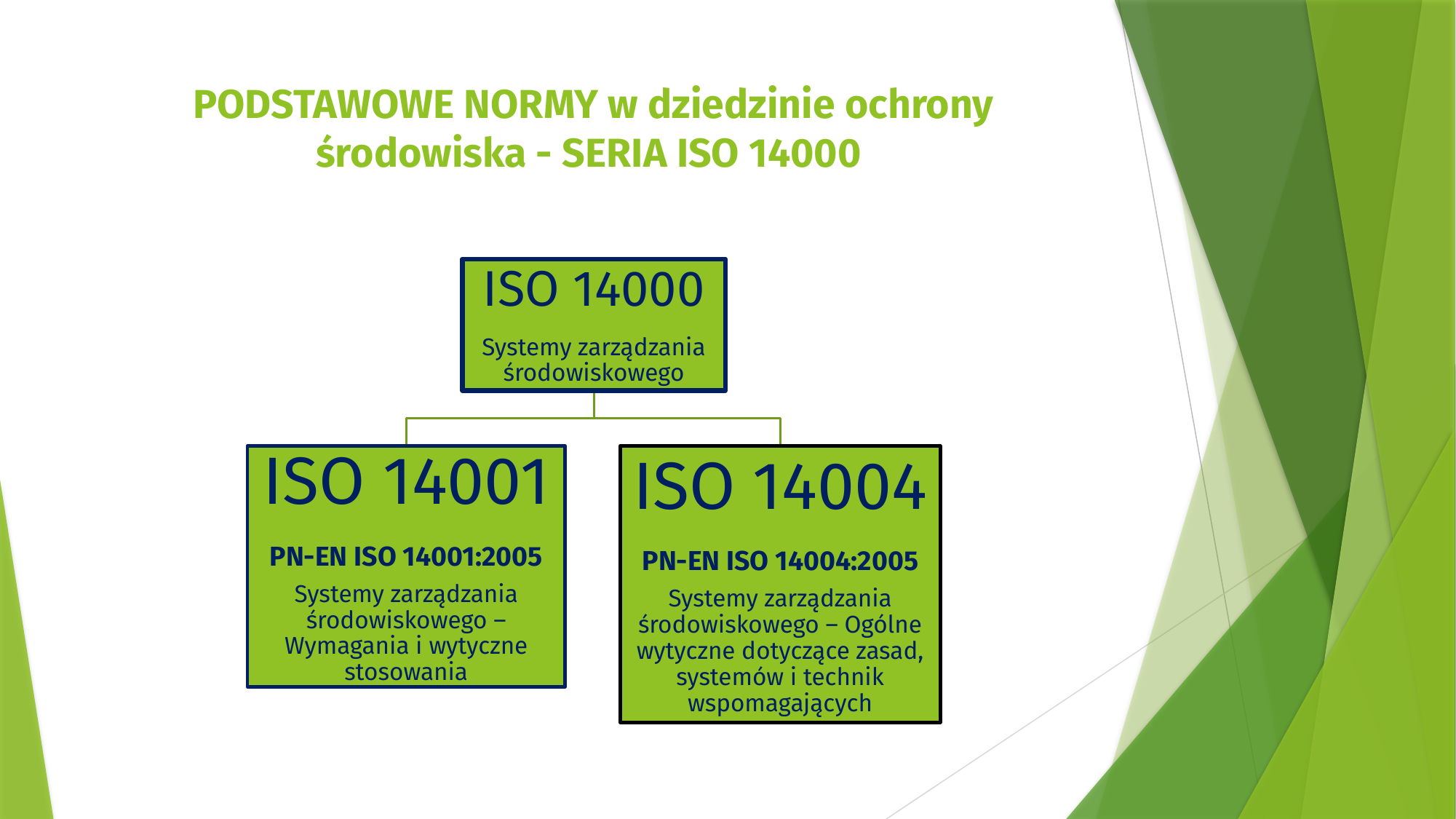

# PODSTAWOWE NORMY w dziedzinie ochrony środowiska - SERIA ISO 14000
ISO 14000
Systemy zarządzania środowiskowego
ISO 14001
PN-EN ISO 14001:2005
Systemy zarządzania środowiskowego – Wymagania i wytyczne stosowania
ISO 14004
PN-EN ISO 14004:2005
Systemy zarządzania środowiskowego – Ogólne wytyczne dotyczące zasad, systemów i technik wspomagających